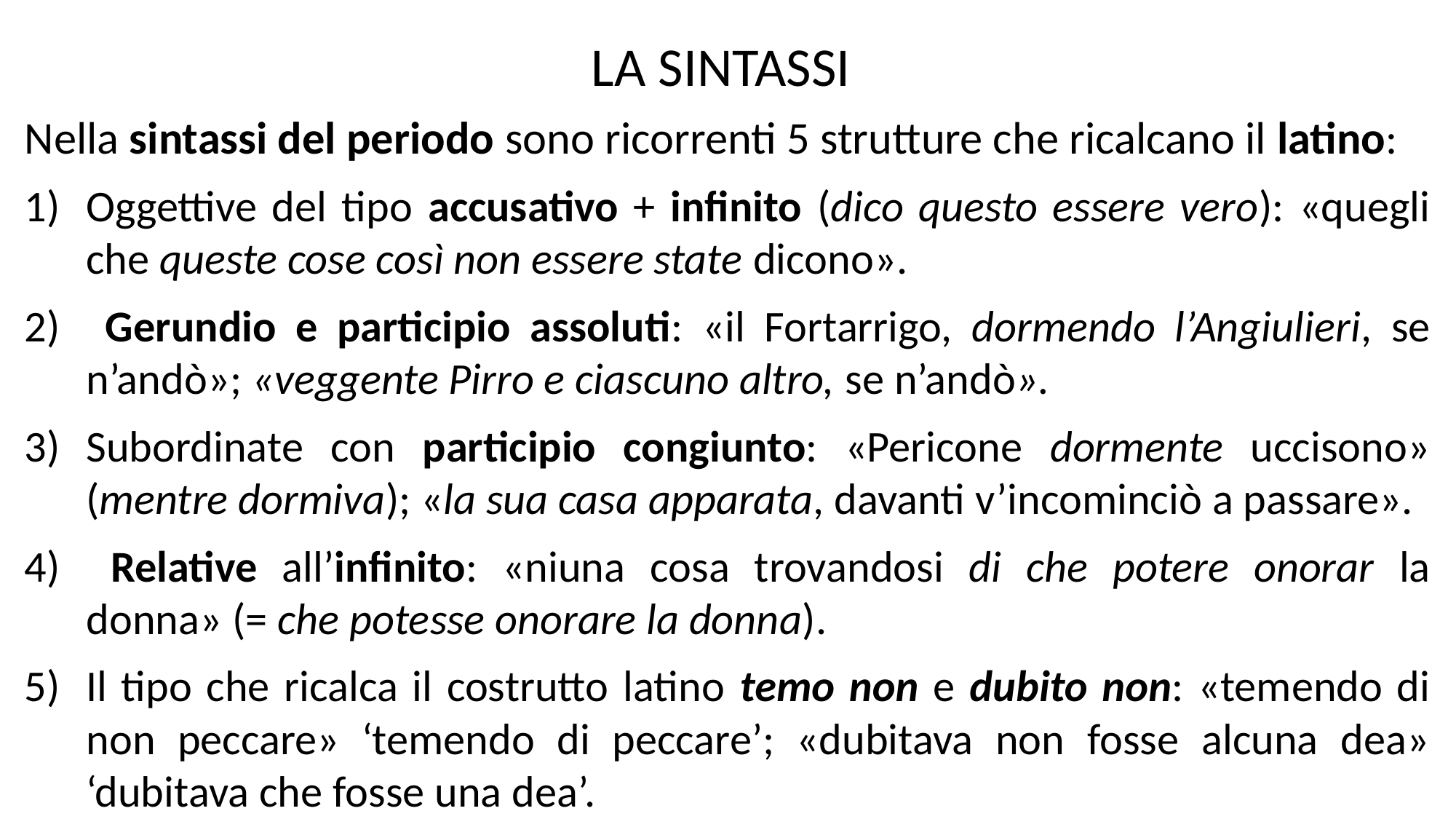

LA SINTASSI
Nella sintassi del periodo sono ricorrenti 5 strutture che ricalcano il latino:

Oggettive del tipo accusativo + infinito (dico questo essere vero): «quegli che queste cose così non essere state dicono».

 Gerundio e participio assoluti: «il Fortarrigo, dormendo l’Angiulieri, se n’andò»; «veggente Pirro e ciascuno altro, se n’andò».

Subordinate con participio congiunto: «Pericone dormente uccisono» (mentre dormiva); «la sua casa apparata, davanti v’incominciò a passare».

 Relative all’infinito: «niuna cosa trovandosi di che potere onorar la donna» (= che potesse onorare la donna).

Il tipo che ricalca il costrutto latino temo non e dubito non: «temendo di non peccare» ‘temendo di peccare’; «dubitava non fosse alcuna dea» ‘dubitava che fosse una dea’.